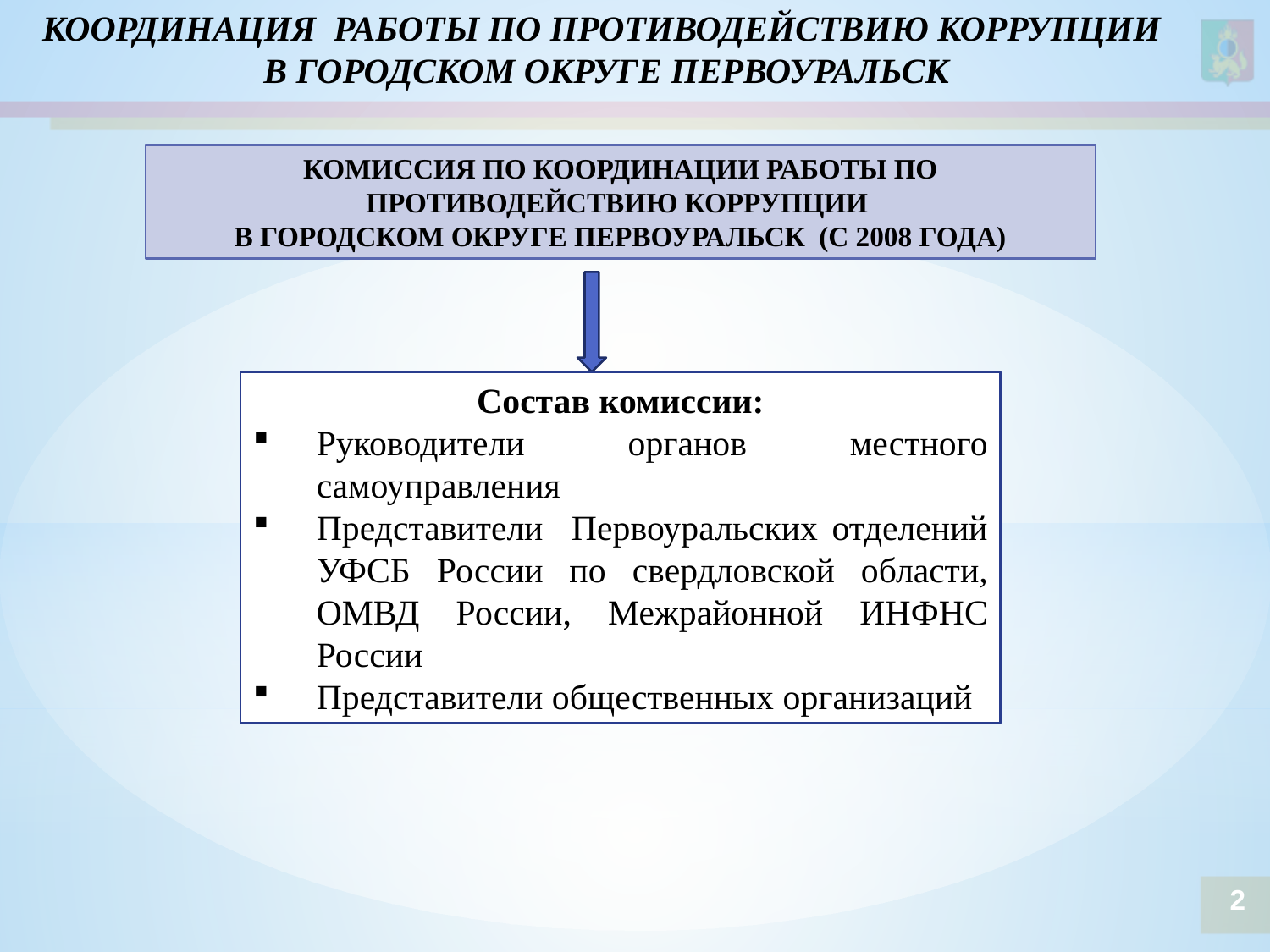

КООрдинация  работы по противодействию коррупции
в городском округе Первоуральск

Комиссия по координации работы по противодействию коррупции
в городском округе первоуральск  (с 2008 года)

Состав комиссии:
Руководители органов местного самоуправления
Представители  Первоуральских отделений УФСБ России по свердловской области, ОМВД России, Межрайонной ИНФНС России
Представители общественных организаций
2